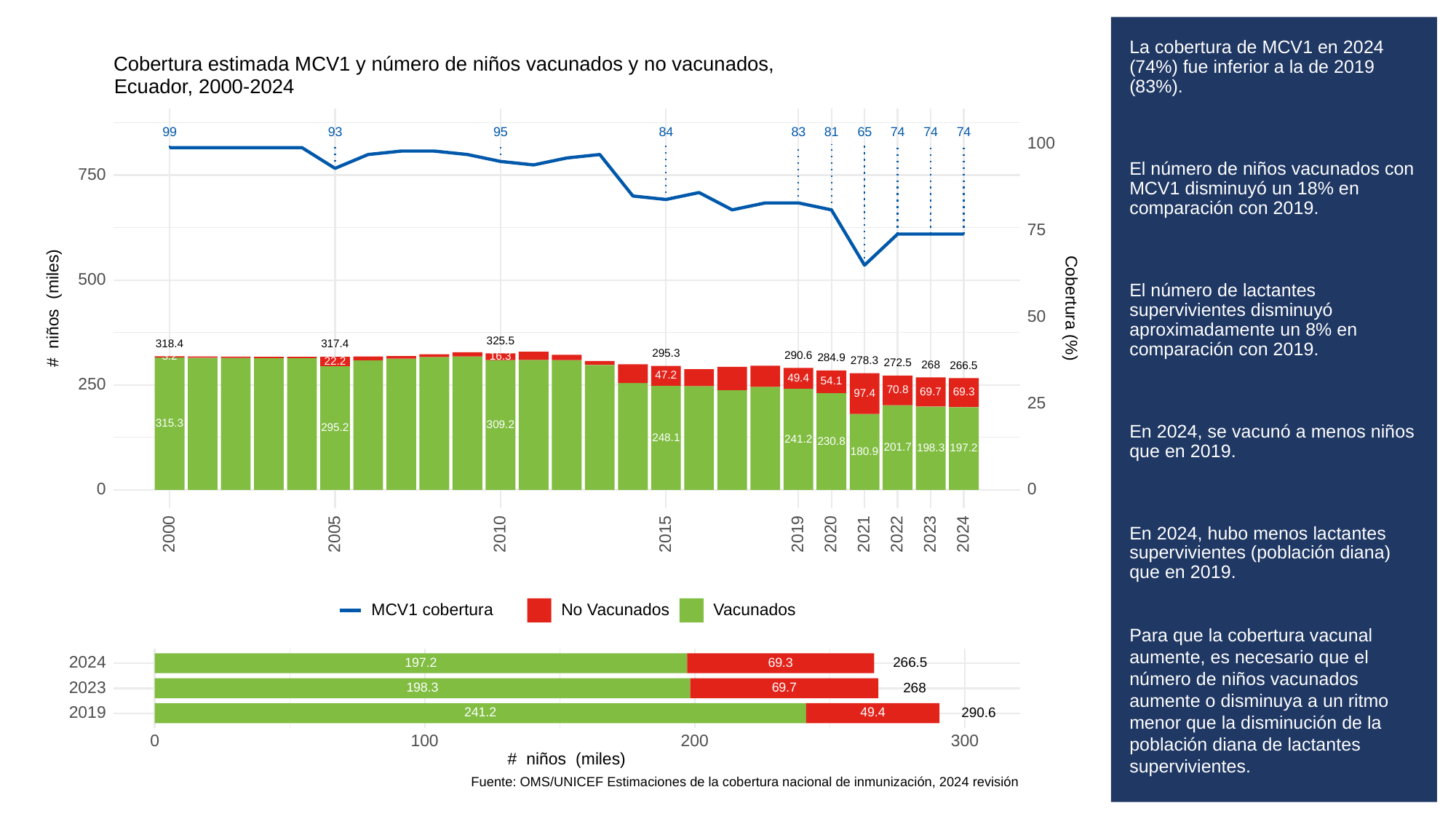

# La cobertura de MCV1 en 2024 (74%) fue inferior a la de 2019 (83%).

El número de niños vacunados con MCV1 disminuyó un 18% en comparación con 2019.

El número de lactantes supervivientes disminuyó aproximadamente un 8% en comparación con 2019.

En 2024, se vacunó a menos niños que en 2019.

En 2024, hubo menos lactantes supervivientes (población diana) que en 2019.

Para que la cobertura vacunal aumente, es necesario que el número de niños vacunados aumente o disminuya a un ritmo menor que la disminución de la población diana de lactantes supervivientes.

Cobertura estimada MCV1 y número de niños vacunados y no vacunados,
Ecuador, 2000-2024

93
83
99
95
84
81
65
74
74
74
100

750

75

500

#  niños  (miles)
Cobertura (%)
50

325.5
318.4
317.4
295.3

290.6

16.3
3.2

284.9

278.3

22.2

272.5

268
266.5

47.2

49.4

54.1

250

70.8

69.7
69.3

97.4

25

315.3
309.2
295.2
248.1
241.2
230.8

201.7
198.3
197.2
180.9
0
0

2023
2000
2005
2010
2015
2019
2020
2021
2022
2024

MCV1 cobertura
No Vacunados
Vacunados

2024
266.5
69.3
197.2

2023
268
198.3
69.7

2019
290.6
49.4
241.2

300
0
100
200
#  niños  (miles)
Fuente: OMS/UNICEF Estimaciones de la cobertura nacional de inmunización, 2024 revisión